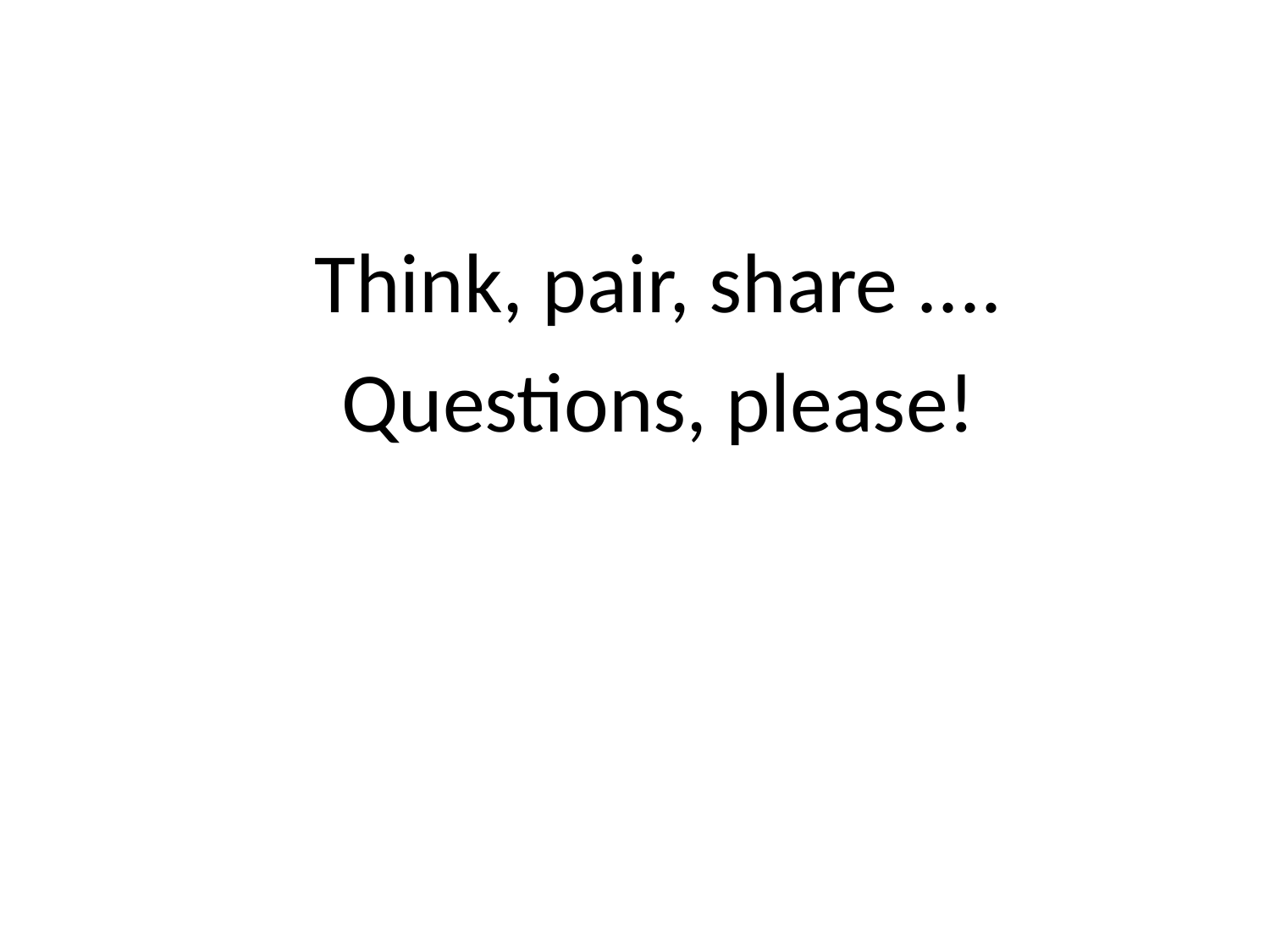

#
	Think, pair, share ....
	Questions, please!